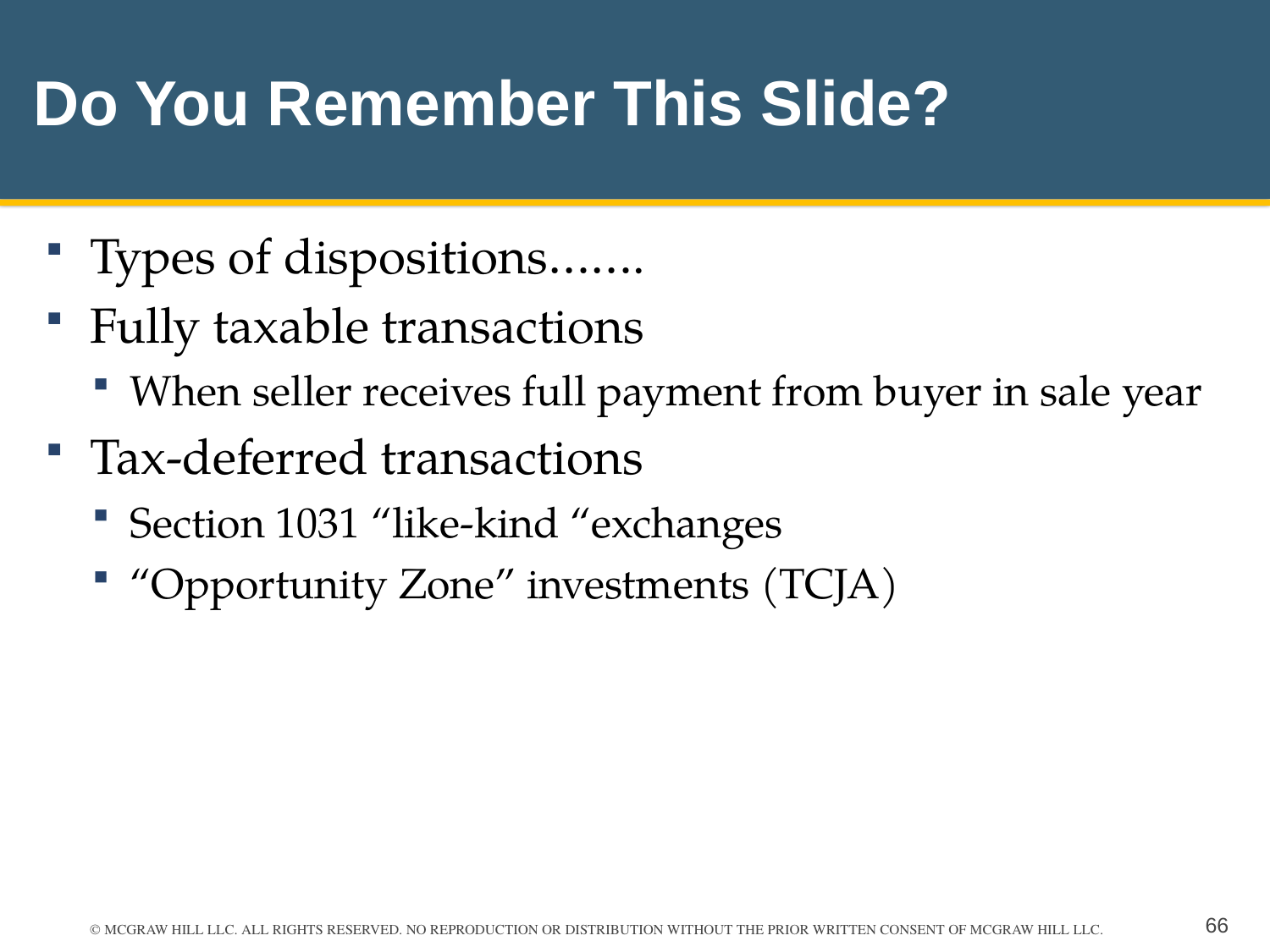

# Do You Remember This Slide?
Types of dispositions…….
Fully taxable transactions
When seller receives full payment from buyer in sale year
Tax-deferred transactions
Section 1031 “like-kind “exchanges
“Opportunity Zone” investments (TCJA)
© MCGRAW HILL LLC. ALL RIGHTS RESERVED. NO REPRODUCTION OR DISTRIBUTION WITHOUT THE PRIOR WRITTEN CONSENT OF MCGRAW HILL LLC.
66